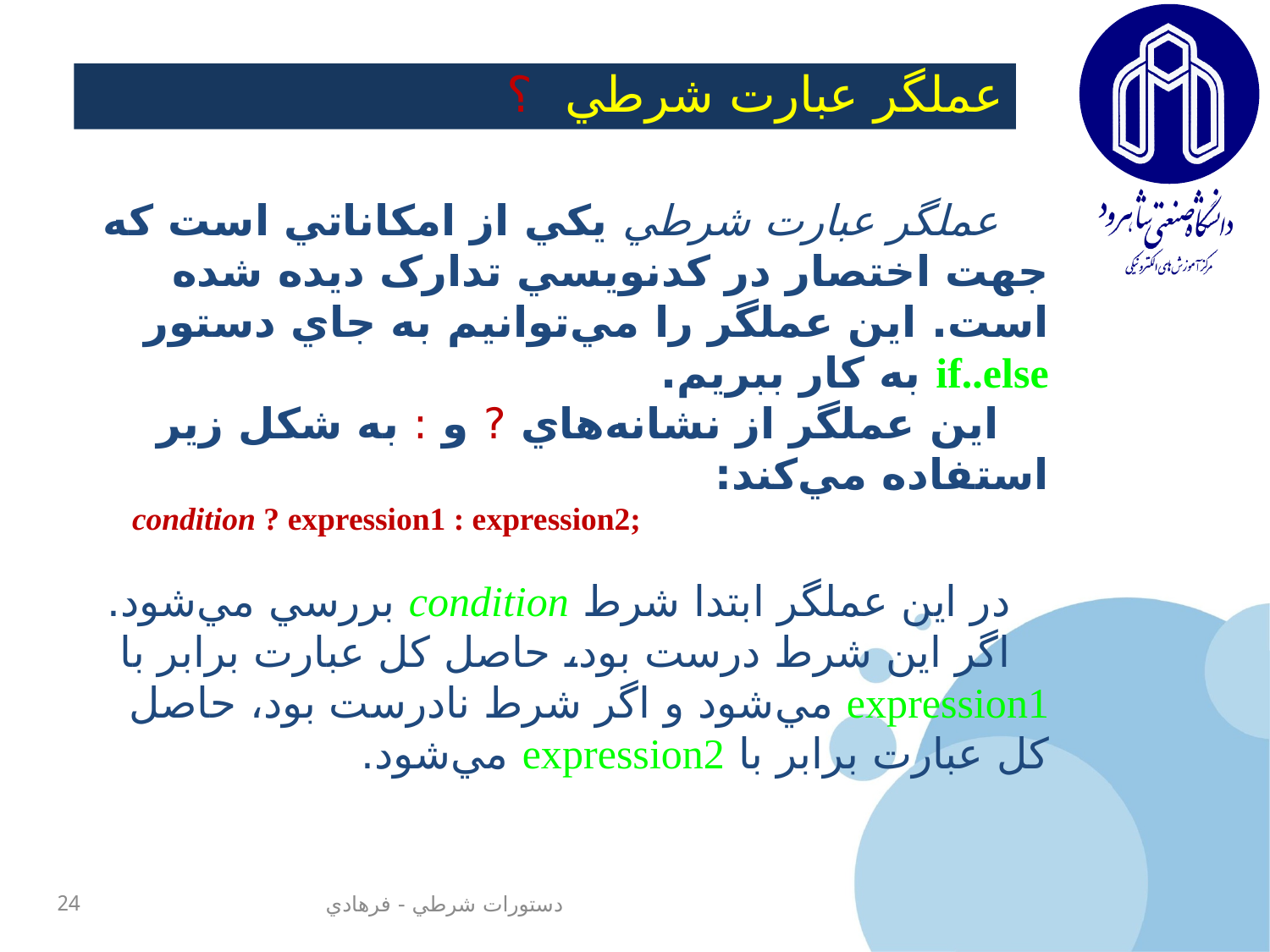

عملگر عبارت شرطي  ؟
عملگر عبارت شرطي يکي از امکاناتي است که جهت اختصار در کدنويسي تدارک ديده شده است. اين عملگر را مي‌توانيم به جاي دستور if..else به کار ببريم.
اين عملگر از نشانه‌هاي ? و : به شکل زير استفاده مي‌كند:
condition ? expression1 : expression2;

در اين عملگر ابتدا شرط condition بررسي مي‌شود.
اگر اين شرط درست بود، حاصل کل عبارت برابر با expression1 مي‌شود و اگر شرط نادرست بود، حاصل کل عبارت برابر با expression2 مي‌شود.

24
دستورات شرطي - فرهادي